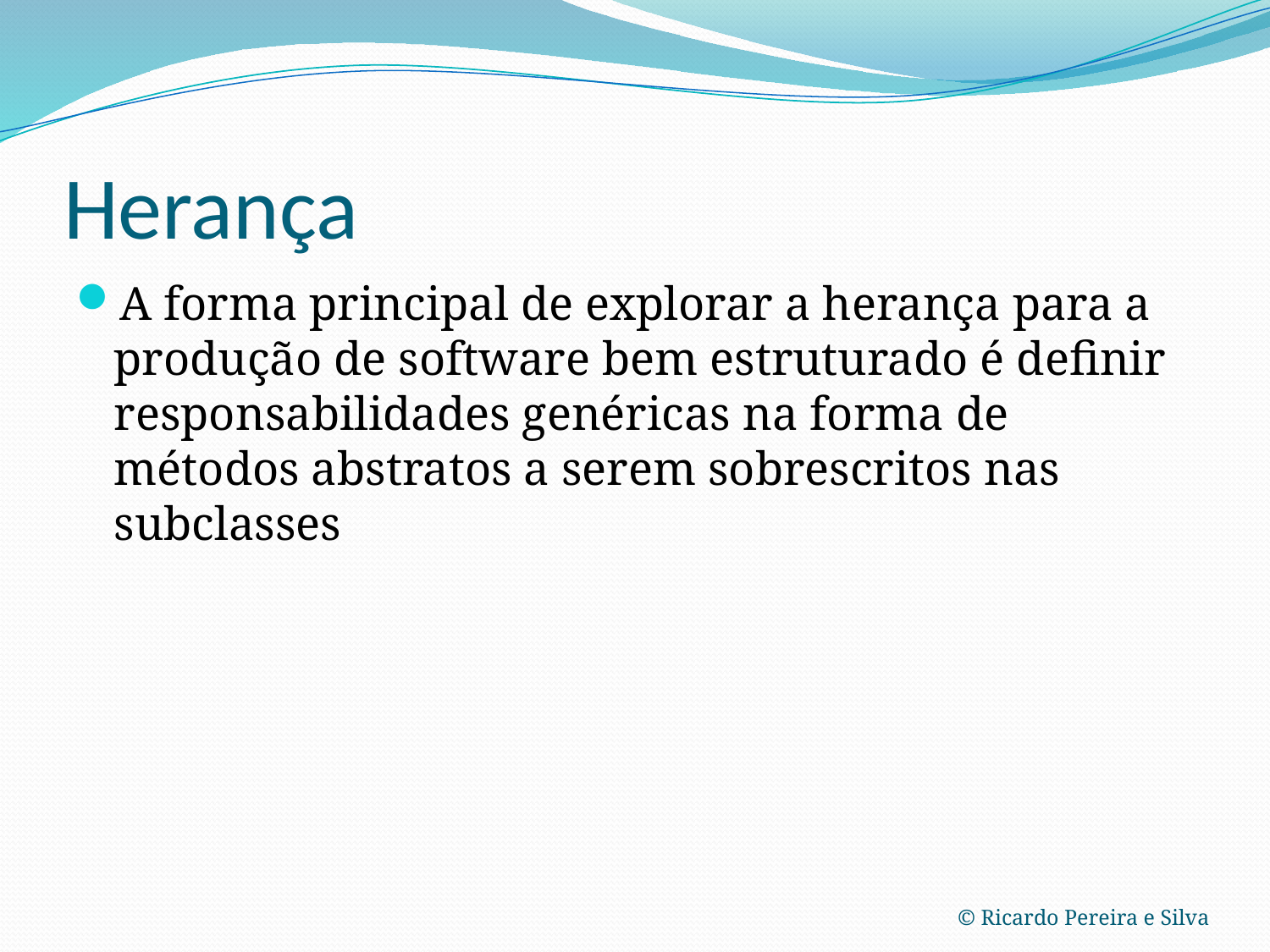

# Herança
A forma principal de explorar a herança para a produção de software bem estruturado é definir responsabilidades genéricas na forma de métodos abstratos a serem sobrescritos nas subclasses
© Ricardo Pereira e Silva